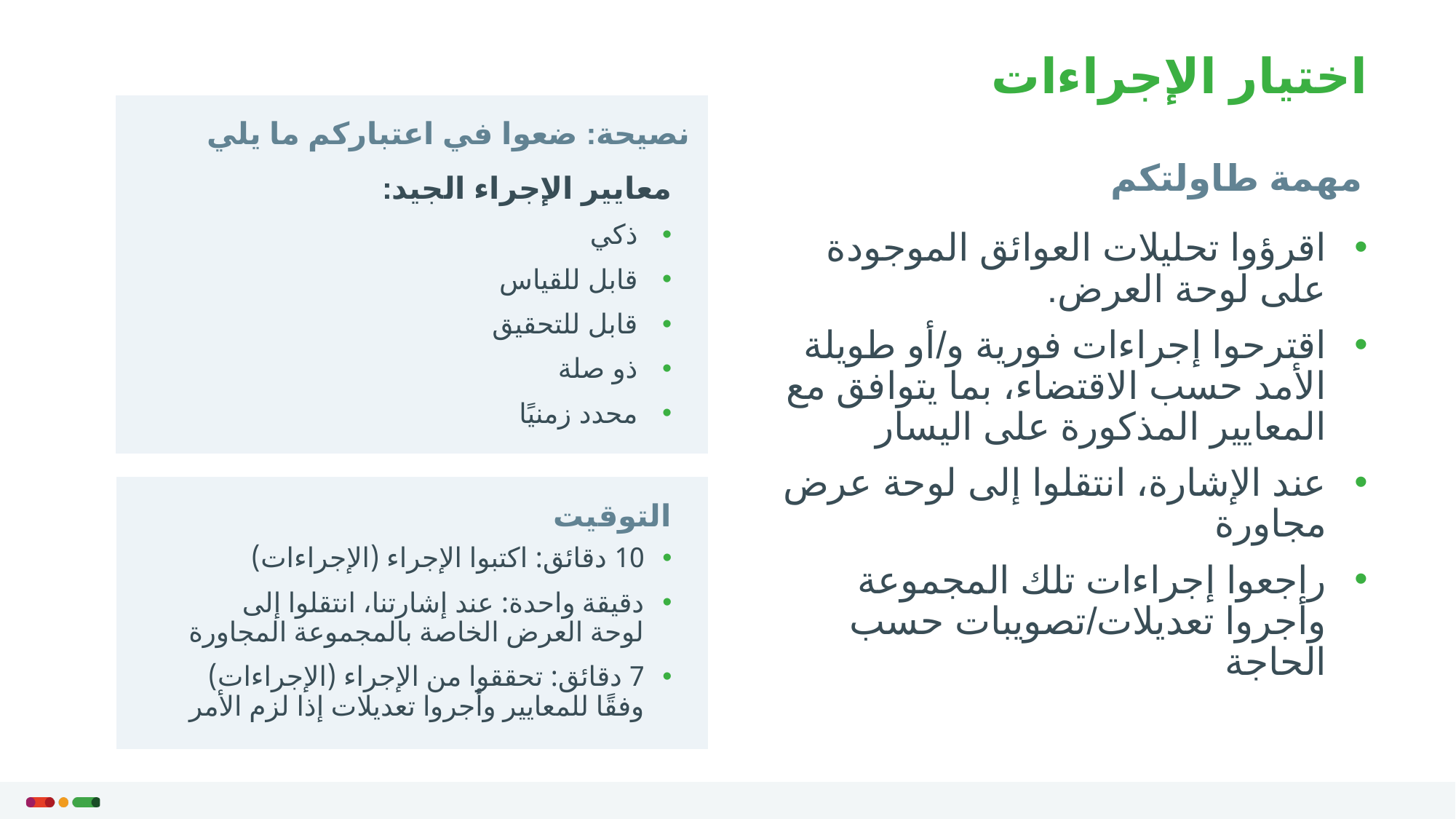

اختيار الإجراءات
نصيحة: ضعوا في اعتباركم ما يلي

مهمة طاولتكم
معايير الإجراء الجيد:
ذكي
قابل للقياس
قابل للتحقيق
ذو صلة
محدد زمنيًا

اقرؤوا تحليلات العوائق الموجودة على لوحة العرض.
اقترحوا إجراءات فورية و/أو طويلة الأمد حسب الاقتضاء، بما يتوافق مع المعايير المذكورة على اليسار
عند الإشارة، انتقلوا إلى لوحة عرض مجاورة
راجعوا إجراءات تلك المجموعة وأجروا تعديلات/تصويبات حسب الحاجة

التوقيت
10 دقائق: اكتبوا الإجراء (الإجراءات)
دقيقة واحدة: عند إشارتنا، انتقلوا إلى لوحة العرض الخاصة بالمجموعة المجاورة
7 دقائق: تحققوا من الإجراء (الإجراءات) وفقًا للمعايير وأجروا تعديلات إذا لزم الأمر